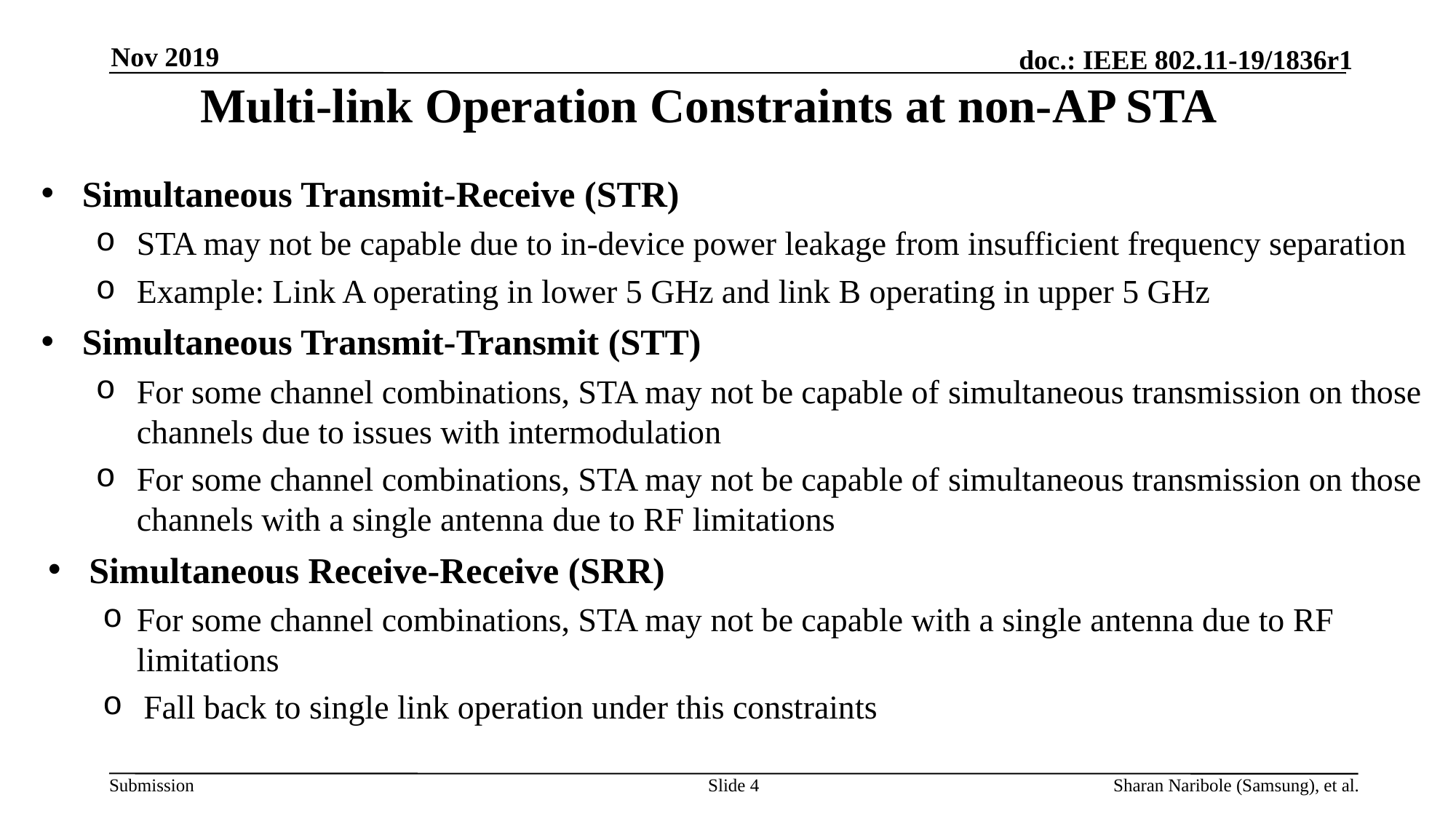

# Multi-link Operation Constraints at non-AP STA
Nov 2019
Simultaneous Transmit-Receive (STR)
STA may not be capable due to in-device power leakage from insufficient frequency separation
Example: Link A operating in lower 5 GHz and link B operating in upper 5 GHz
Simultaneous Transmit-Transmit (STT)
For some channel combinations, STA may not be capable of simultaneous transmission on those channels due to issues with intermodulation
For some channel combinations, STA may not be capable of simultaneous transmission on those channels with a single antenna due to RF limitations
Simultaneous Receive-Receive (SRR)
For some channel combinations, STA may not be capable with a single antenna due to RF limitations
Fall back to single link operation under this constraints
Slide 4
Sharan Naribole (Samsung), et al.